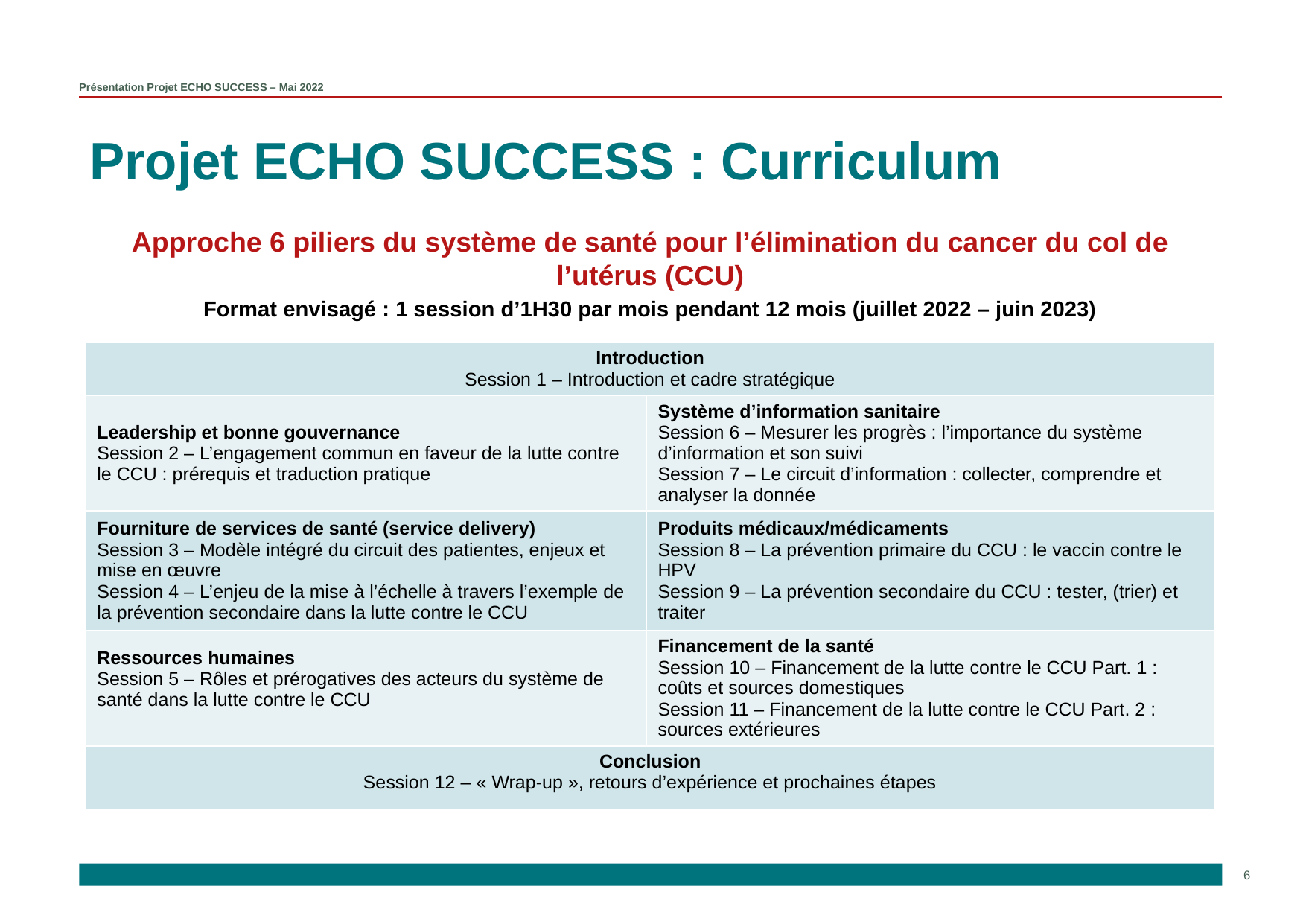

# Projet ECHO SUCCESS : Curriculum
Approche 6 piliers du système de santé pour l’élimination du cancer du col de l’utérus (CCU)
Format envisagé : 1 session d’1H30 par mois pendant 12 mois (juillet 2022 – juin 2023)

| Introduction Session 1 – Introduction et cadre stratégique |  |
| --- | --- |
| Leadership et bonne gouvernance Session 2 – L’engagement commun en faveur de la lutte contre le CCU : prérequis et traduction pratique | Système d’information sanitaire Session 6 – Mesurer les progrès : l’importance du système d’information et son suivi  Session 7 – Le circuit d’information : collecter, comprendre et analyser la donnée |
| Fourniture de services de santé (service delivery) Session 3 – Modèle intégré du circuit des patientes, enjeux et mise en œuvre Session 4 – L’enjeu de la mise à l’échelle à travers l’exemple de la prévention secondaire dans la lutte contre le CCU | Produits médicaux/médicaments Session 8 – La prévention primaire du CCU : le vaccin contre le HPV Session 9 – La prévention secondaire du CCU : tester, (trier) et traiter |
| Ressources humaines Session 5 – Rôles et prérogatives des acteurs du système de santé dans la lutte contre le CCU | Financement de la santé Session 10 – Financement de la lutte contre le CCU Part. 1 : coûts et sources domestiques Session 11 – Financement de la lutte contre le CCU Part. 2 : sources extérieures |
| Conclusion Session 12 – « Wrap-up », retours d’expérience et prochaines étapes |  |